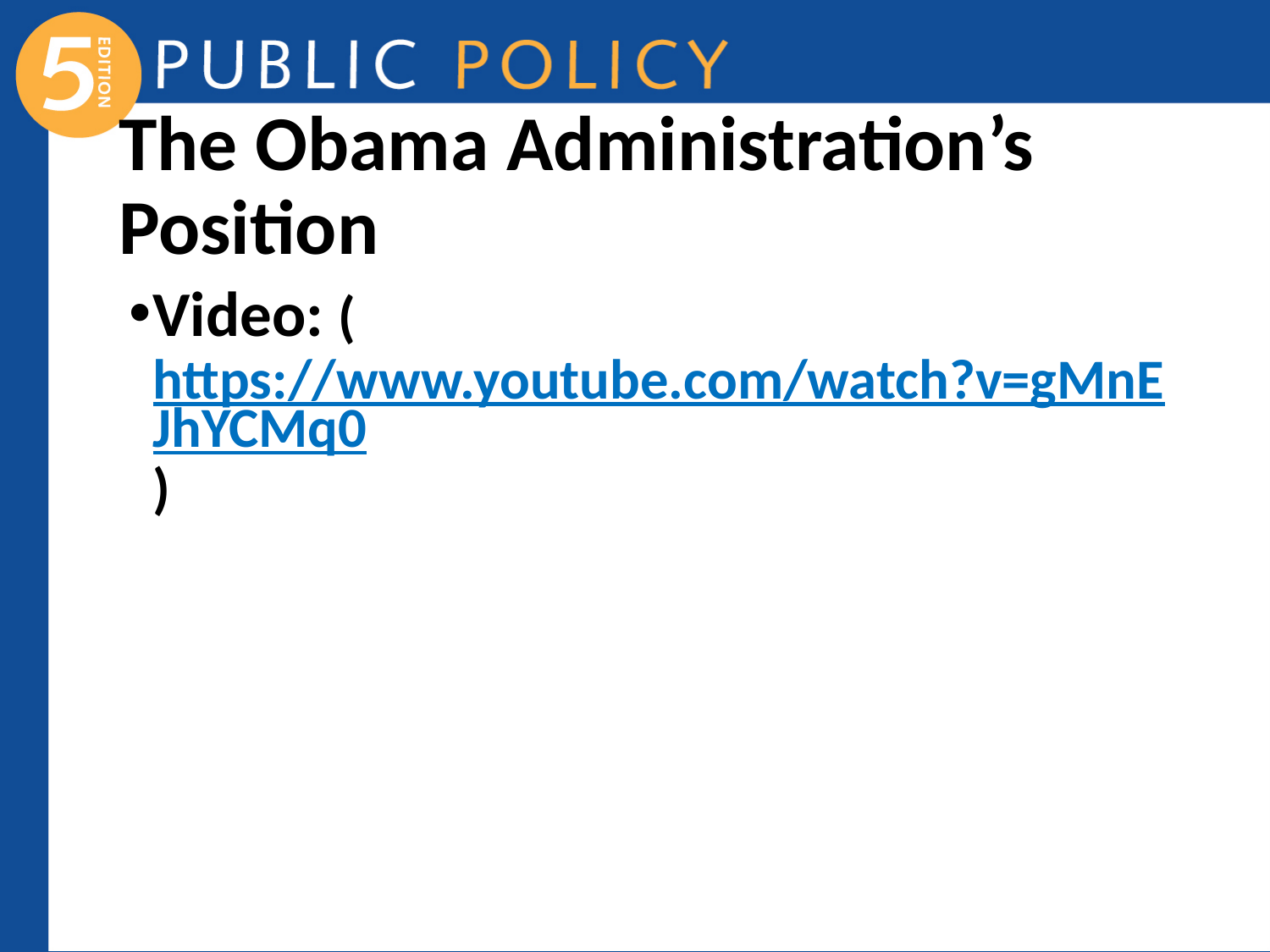

# The Obama Administration’s Position
Video: (https://www.youtube.com/watch?v=gMnEJhYCMq0)